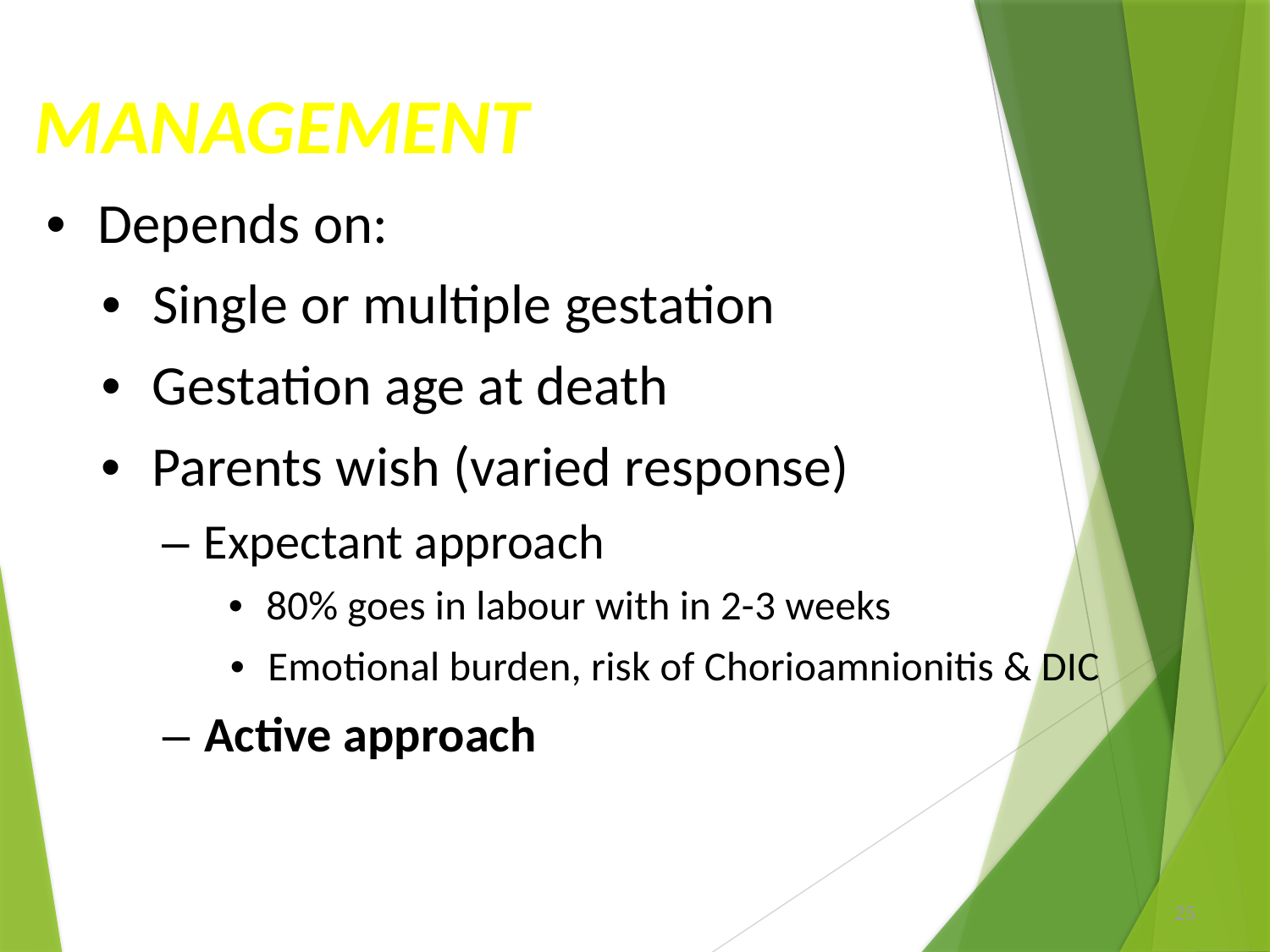

MANAGEMENT
•  Depends on:
•  Single or multiple gestation
•  Gestation age at death
•  Parents wish (varied response)
– Expectant approach
•  80% goes in labour with in 2-3 weeks
•  Emotional burden, risk of Chorioamnionitis & DIC
– Active approach
25